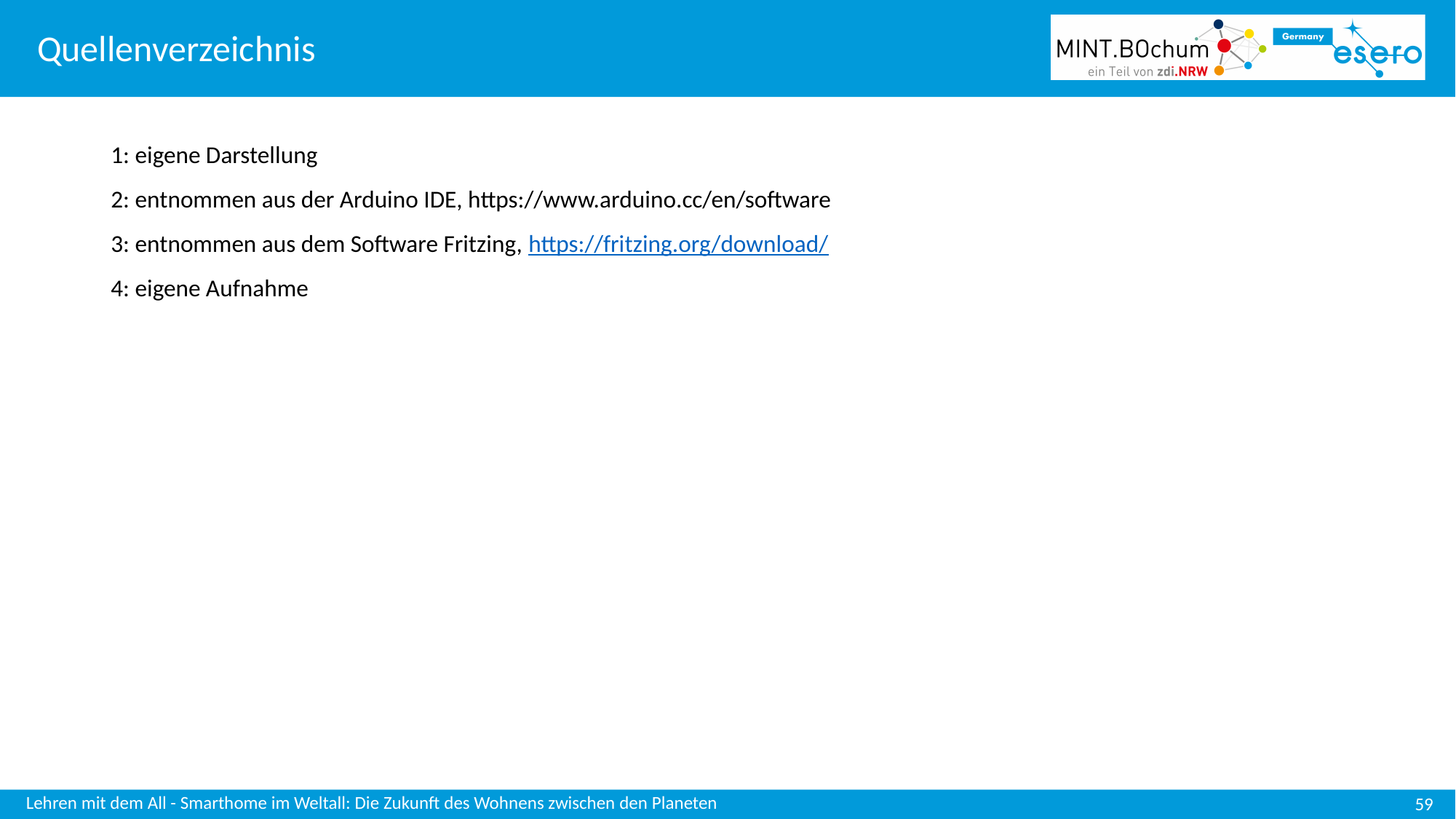

# Quellenverzeichnis
1: eigene Darstellung
2: entnommen aus der Arduino IDE, https://www.arduino.cc/en/software
3: entnommen aus dem Software Fritzing, https://fritzing.org/download/
4: eigene Aufnahme